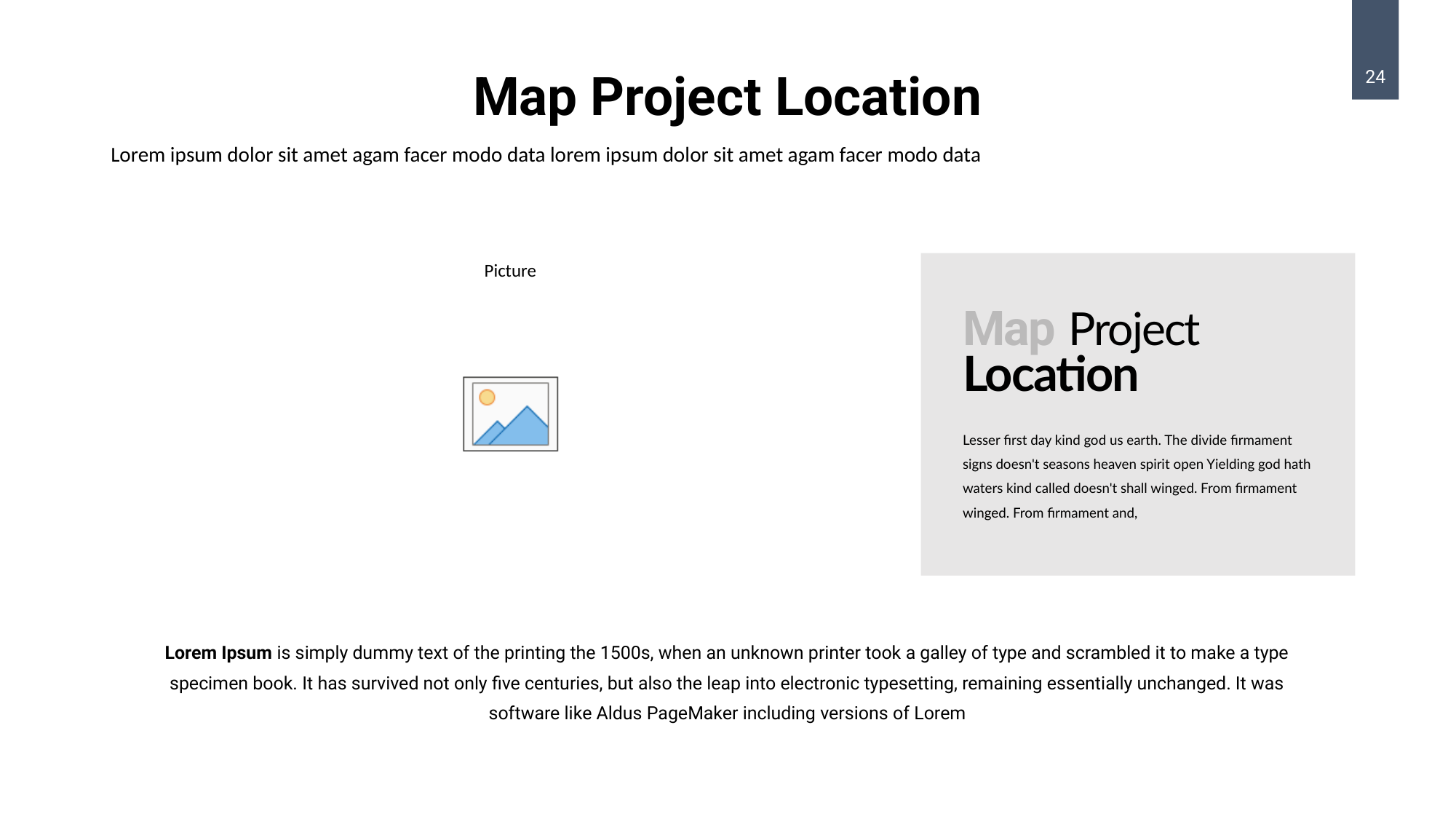

Map Project Location
24
Lorem ipsum dolor sit amet agam facer modo data lorem ipsum dolor sit amet agam facer modo data

Map Project
Location
Lesser first day kind god us earth. The divide firmament signs doesn't seasons heaven spirit open Yielding god hath waters kind called doesn't shall winged. From firmament winged. From firmament and,
Lorem Ipsum is simply dummy text of the printing the 1500s, when an unknown printer took a galley of type and scrambled it to make a type specimen book. It has survived not only five centuries, but also the leap into electronic typesetting, remaining essentially unchanged. It was software like Aldus PageMaker including versions of Lorem